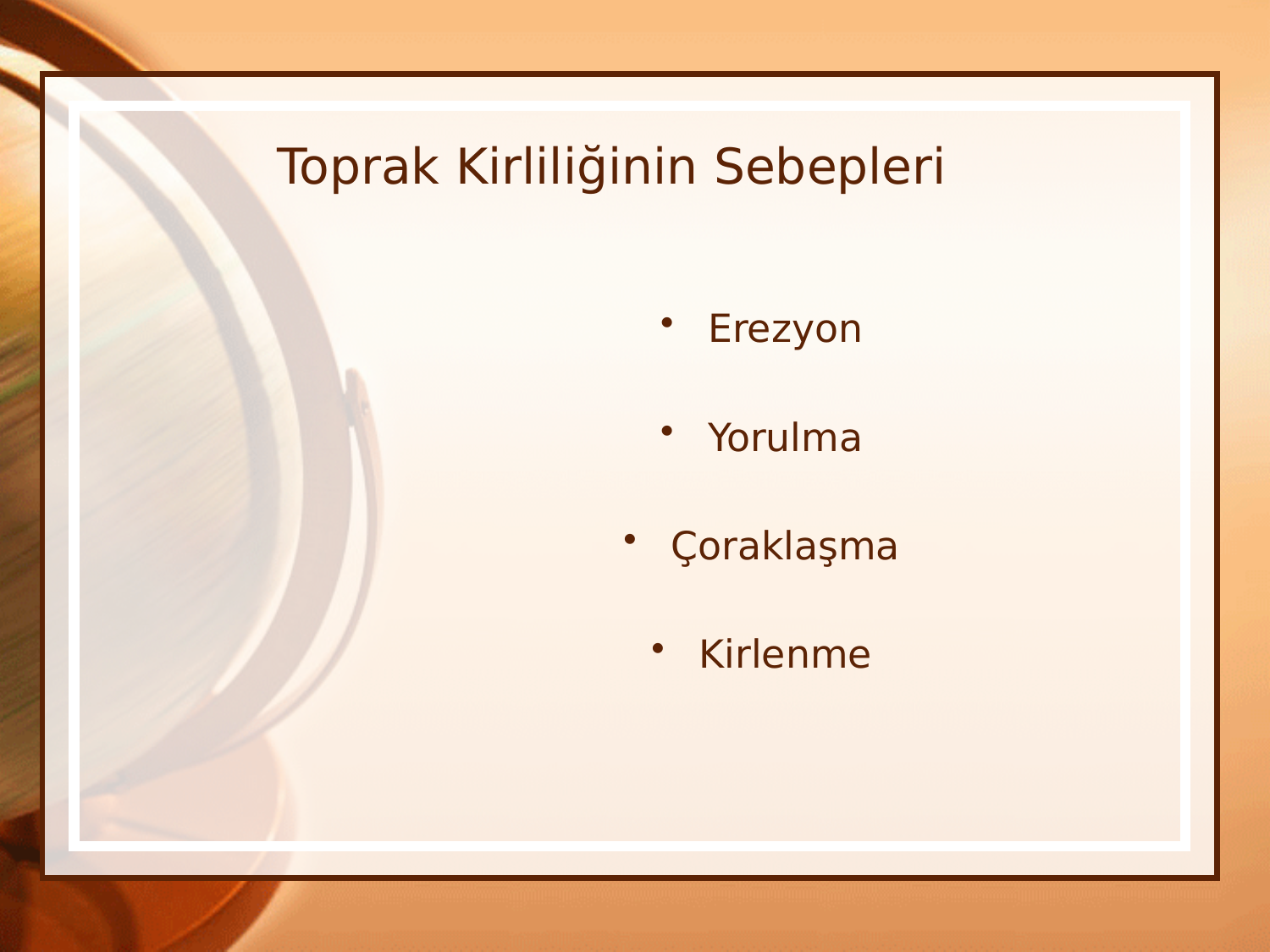

# Toprak Kirliliğinin Sebepleri

Erezyon

Yorulma

Çoraklaşma

Kirlenme